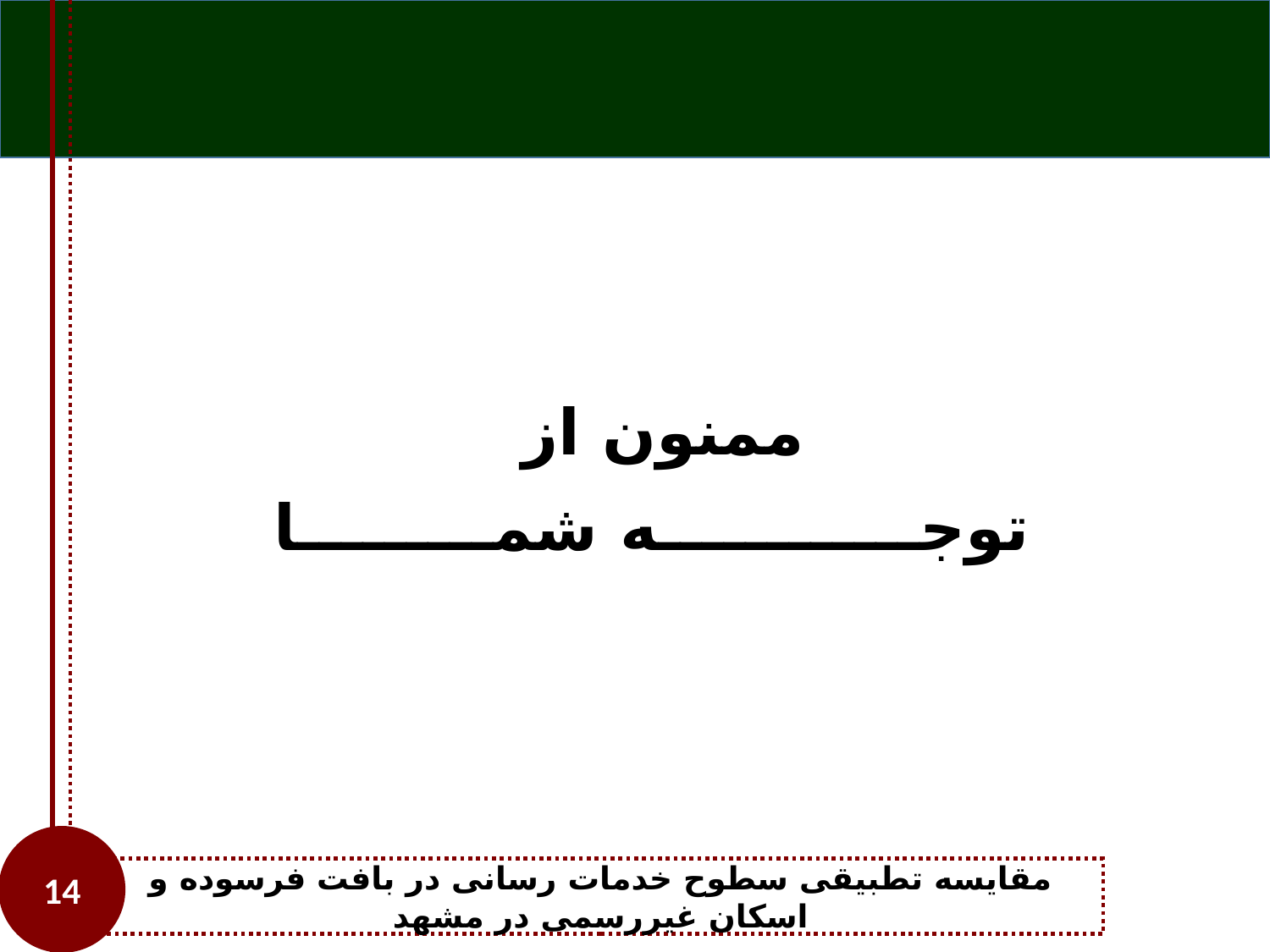

ممنون از
توجــــــــــــه شمـــــــــا

مقایسه تطبیقی سطوح خدمات رسانی در بافت فرسوده و اسکان غیررسمی در مشهد
14